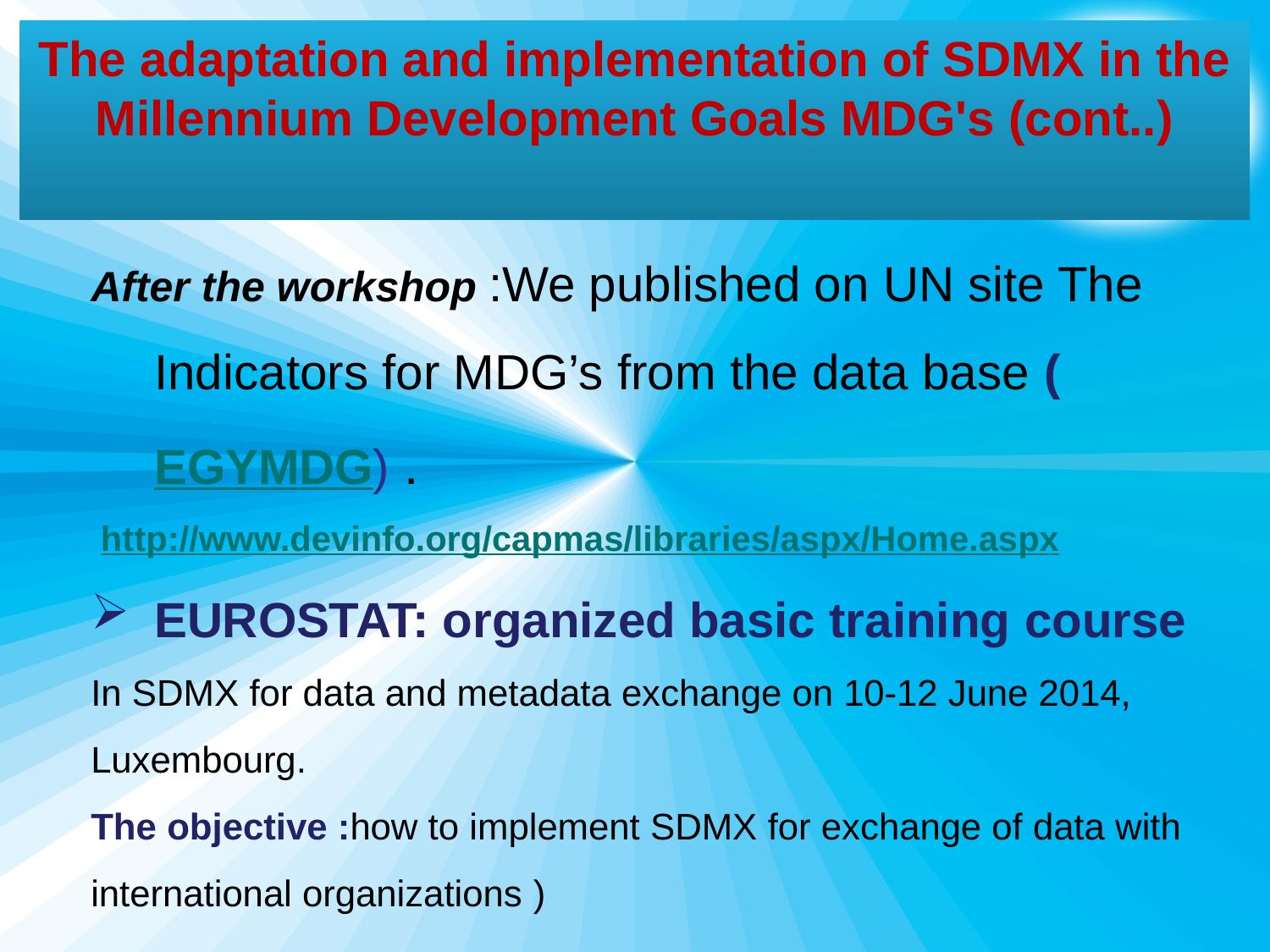

The adaptation and implementation of SDMX in the Millennium Development Goals MDG's (cont..)

After the workshop :We published on UN site The Indicators for MDG’s from the data base (EGYMDG) .
 http://www.devinfo.org/capmas/libraries/aspx/Home.aspx
EUROSTAT: organized basic training course
In SDMX for data and metadata exchange on 10-12 June 2014, Luxembourg.
The objective :how to implement SDMX for exchange of data with international organizations )